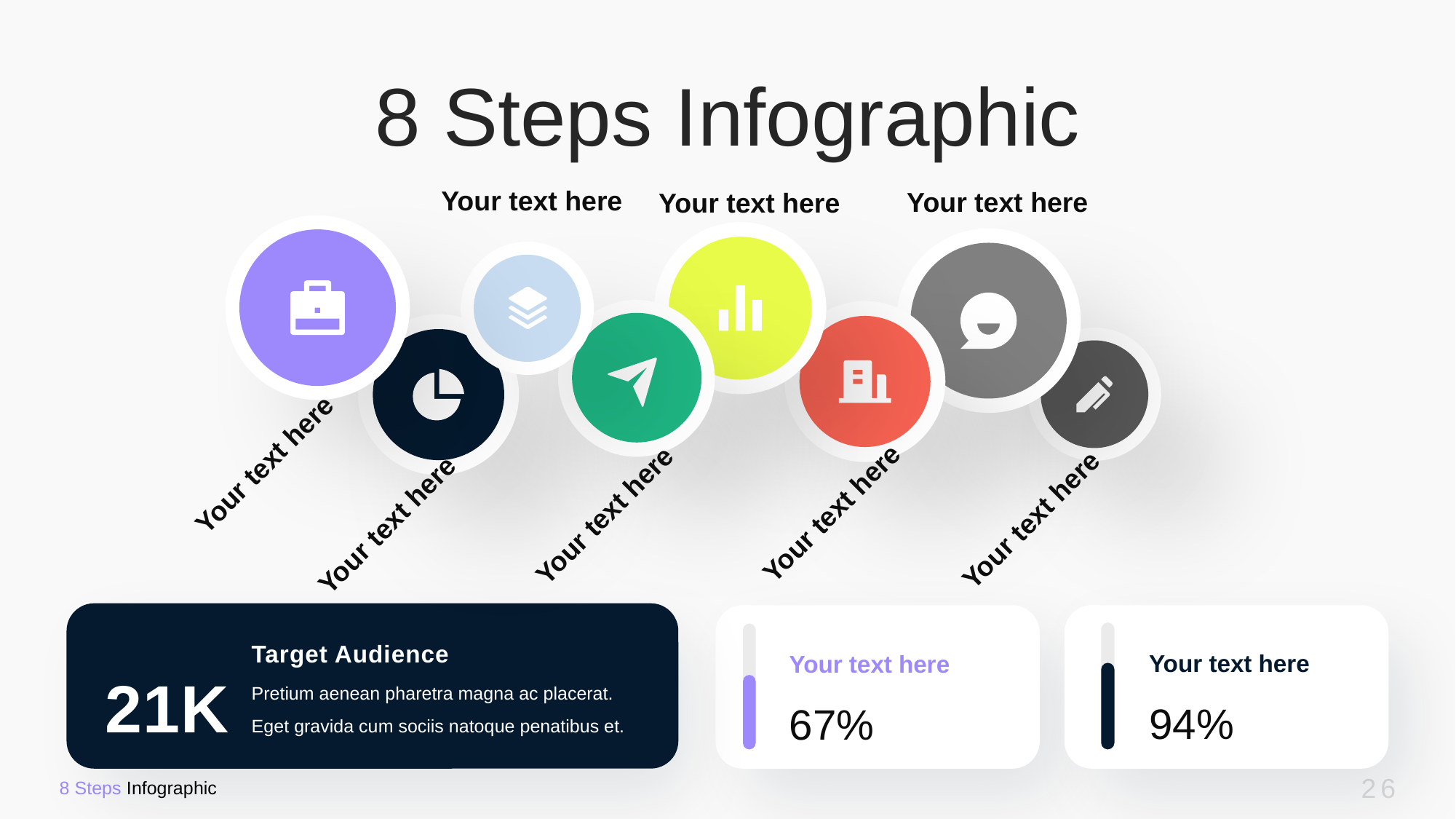

8 Steps Infographic
Your text here
Your text here
Your text here

Your text here
Your text here
Your text here
Your text here
Your text here

Target Audience
21K
Pretium aenean pharetra magna ac placerat. Eget gravida cum sociis natoque penatibus et.

Your text here
Your text here

94%
67%